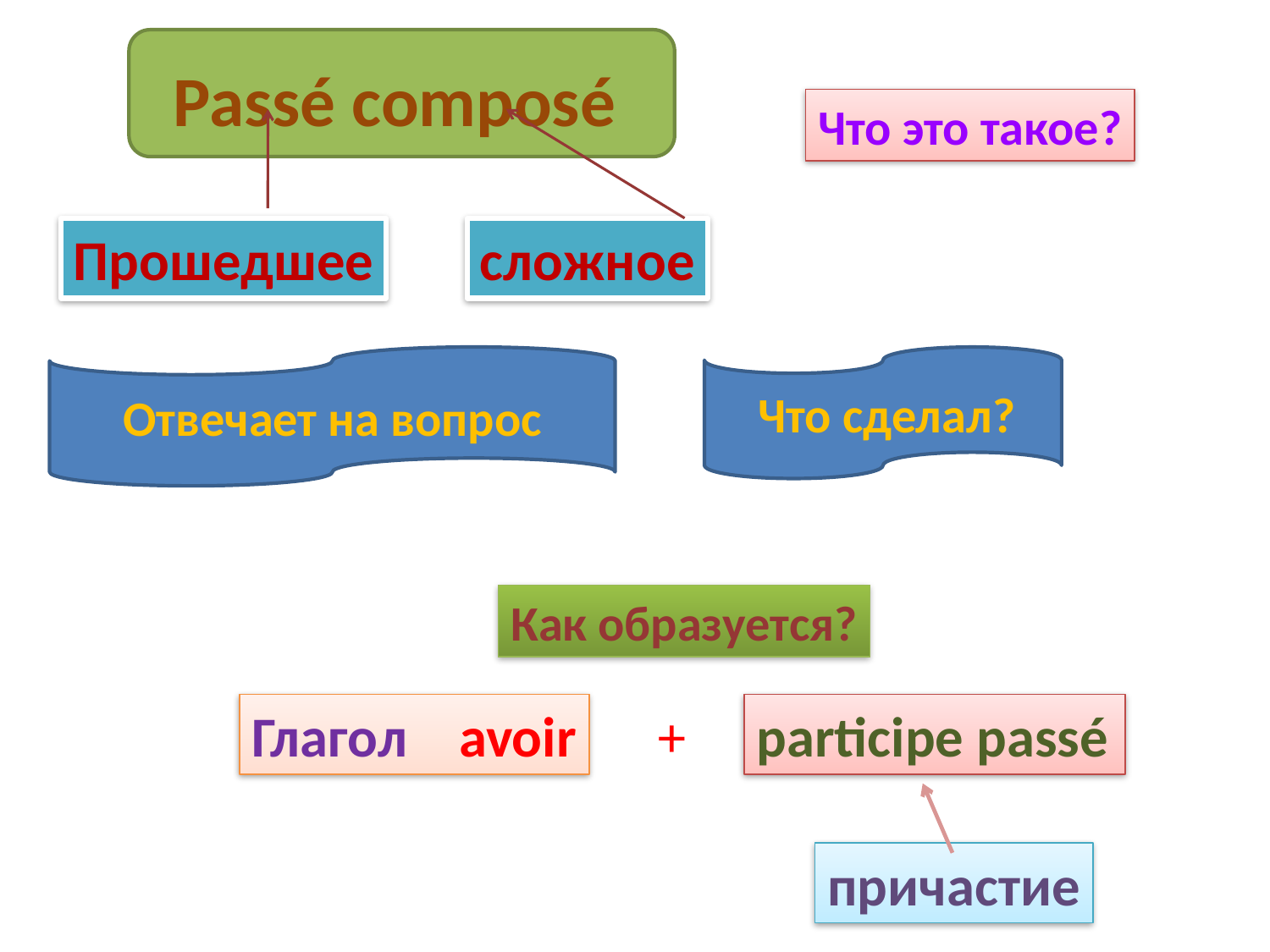

Passé composé
Что это такое?
Прошедшее
сложное
Отвечает на вопрос

Что сделал?
Как образуется?
Глагол    avoir
+
participe passé
причастие